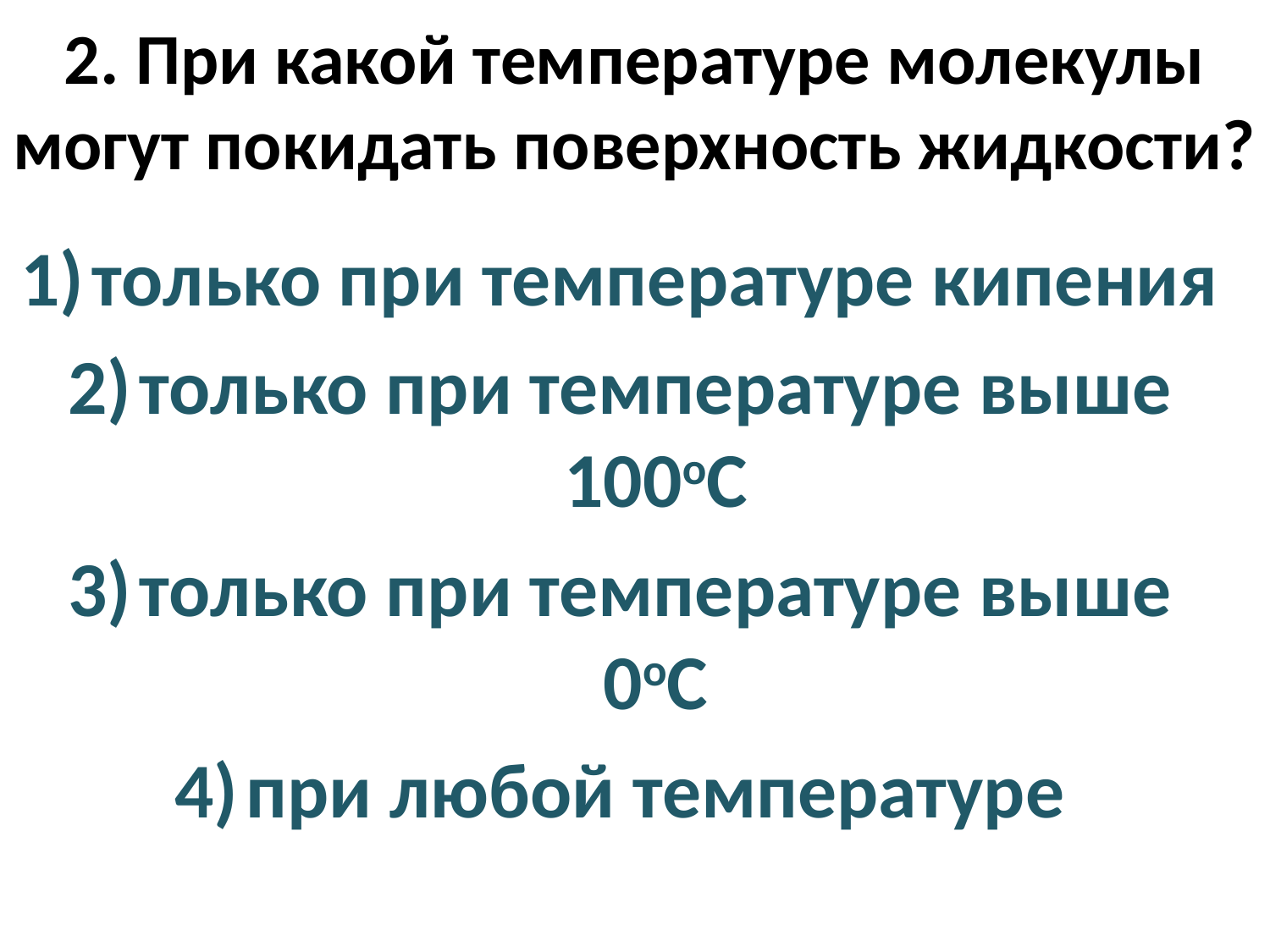

# 2. При какой температуре молекулы могут покидать поверхность жидкости?
только при температуре кипения
только при температуре выше 100оС
только при температуре выше 0оС
при любой температуре